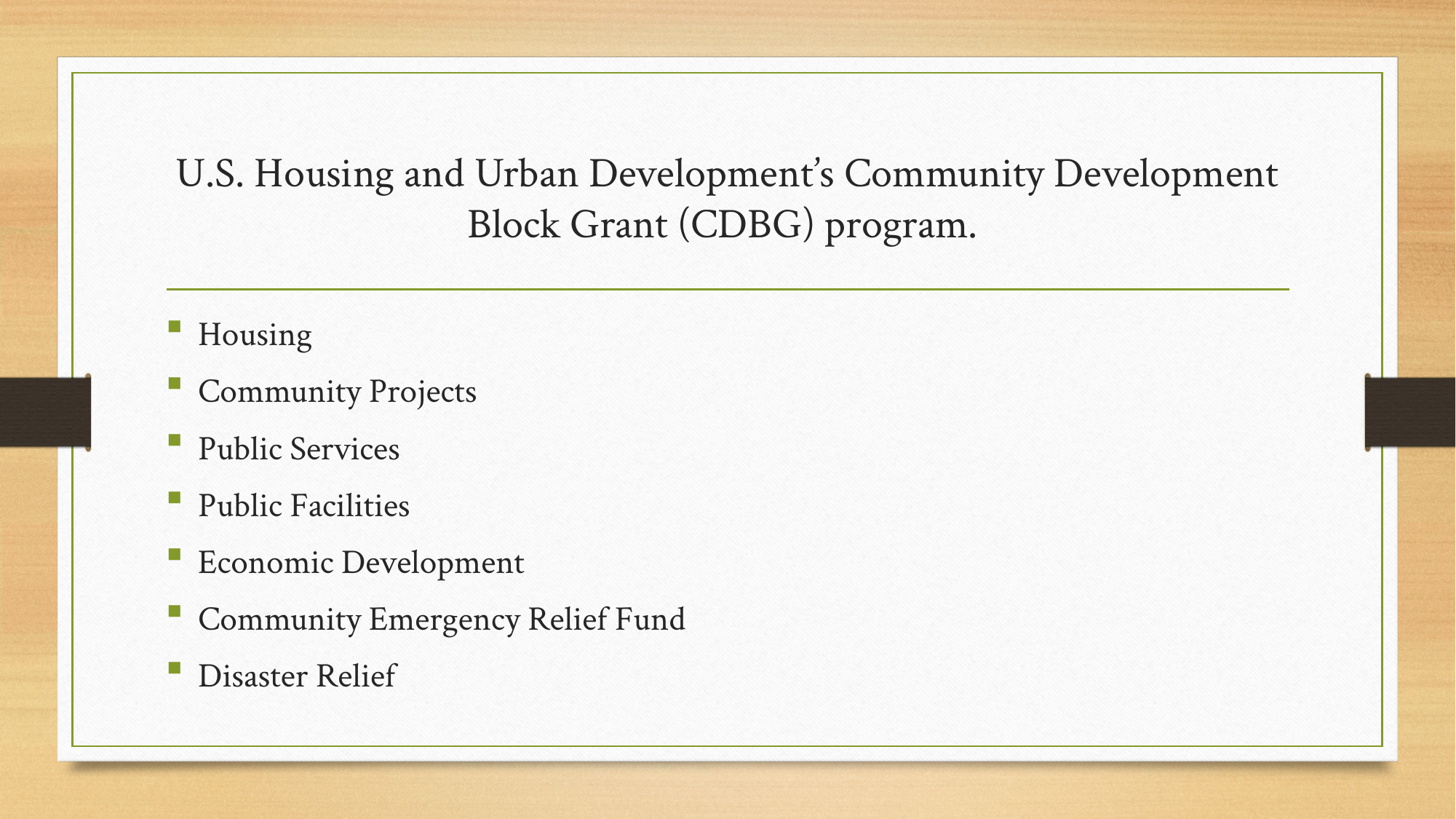

# U.S. Housing and Urban Development’s Community Development Block Grant (CDBG) program.
Housing
Community Projects
Public Services
Public Facilities
Economic Development
Community Emergency Relief Fund
Disaster Relief